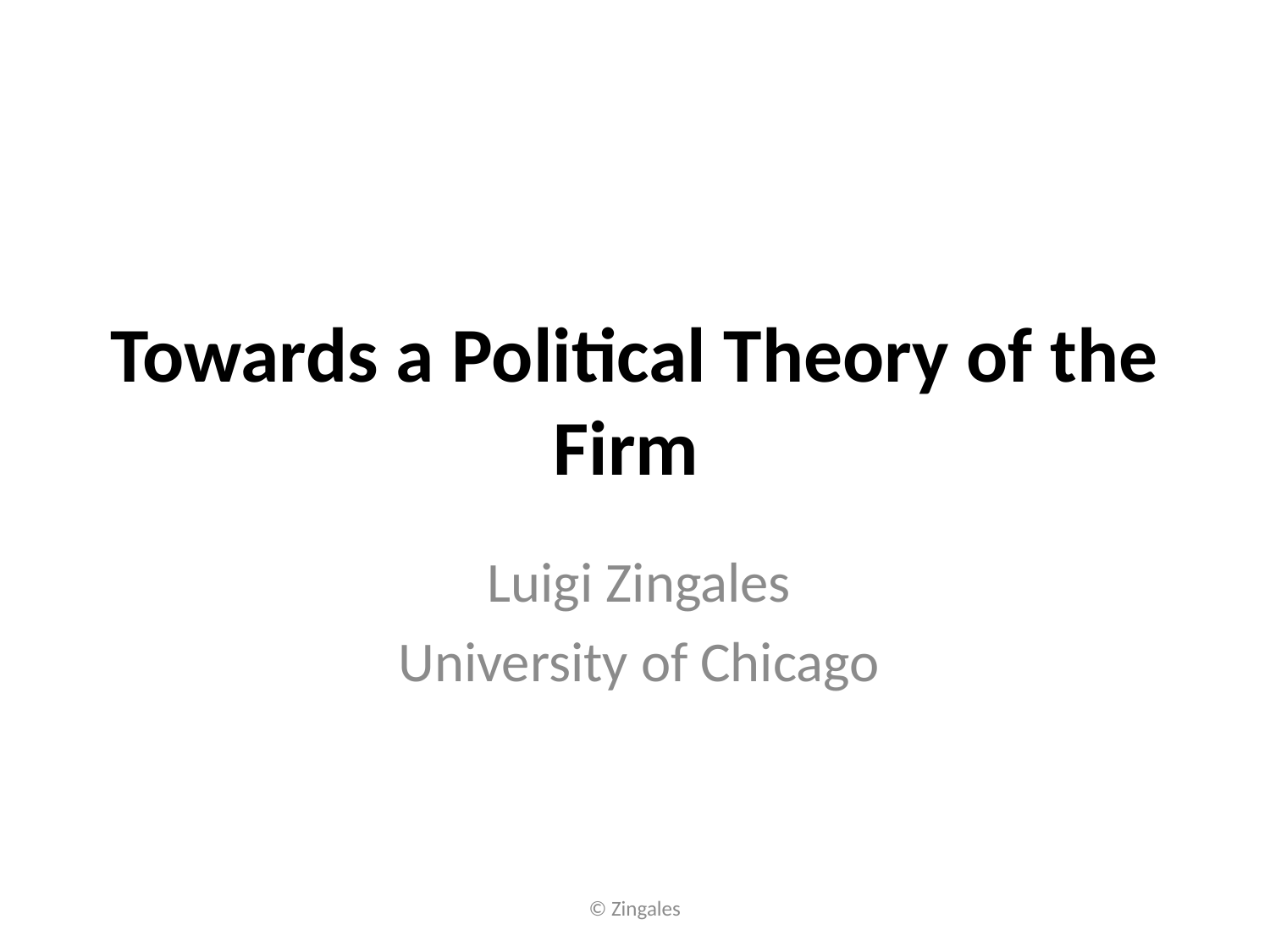

# Towards a Political Theory of the Firm
Luigi Zingales
University of Chicago
© Zingales